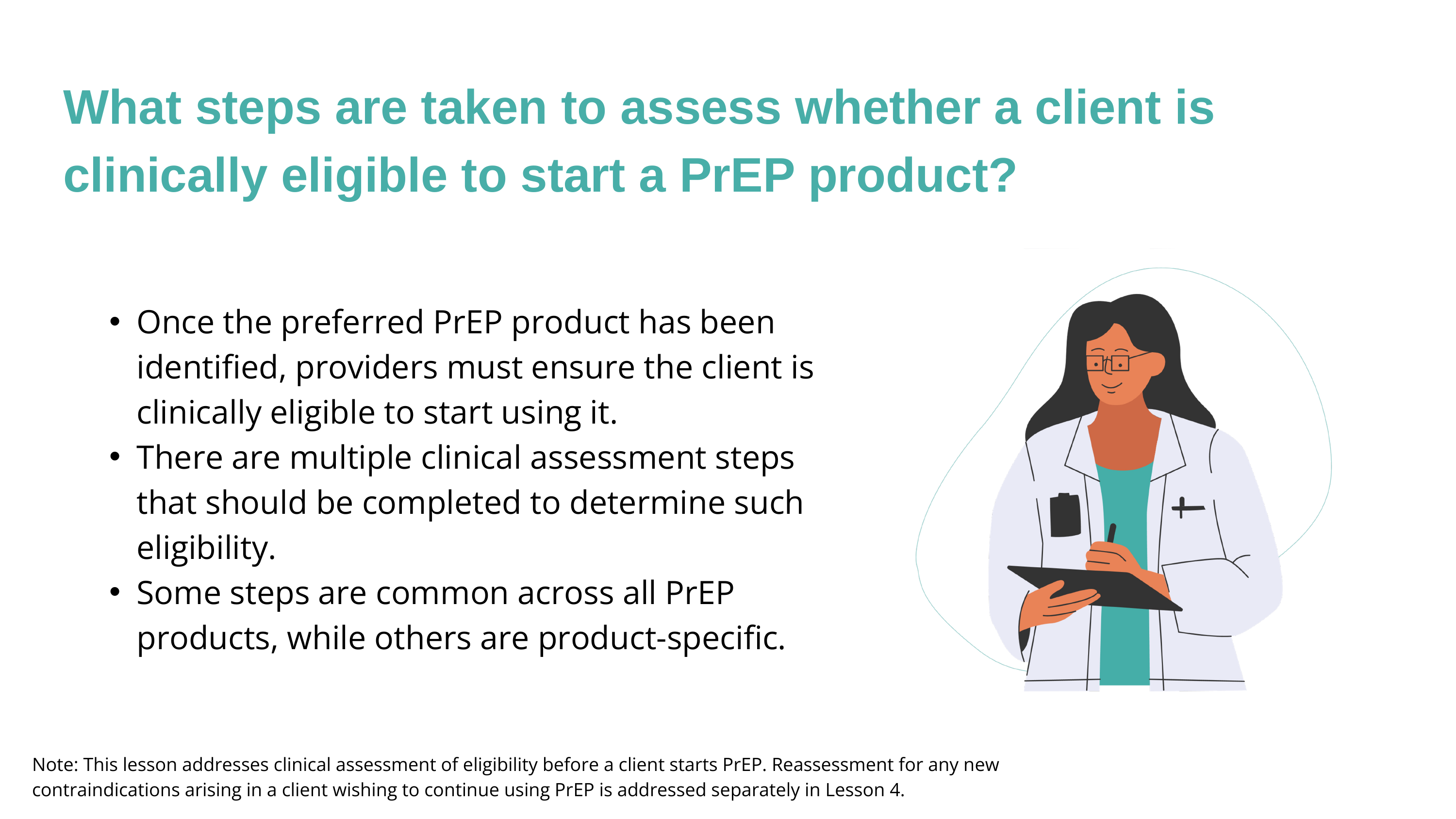

What steps are taken to assess whether a client is clinically eligible to start a PrEP product?

Once the preferred PrEP product has been identified, providers must ensure the client is clinically eligible to start using it.
There are multiple clinical assessment steps that should be completed to determine such eligibility.
Some steps are common across all PrEP products, while others are product-specific.
Note: This lesson addresses clinical assessment of eligibility before a client starts PrEP. Reassessment for any new contraindications arising in a client wishing to continue using PrEP is addressed separately in Lesson 4.